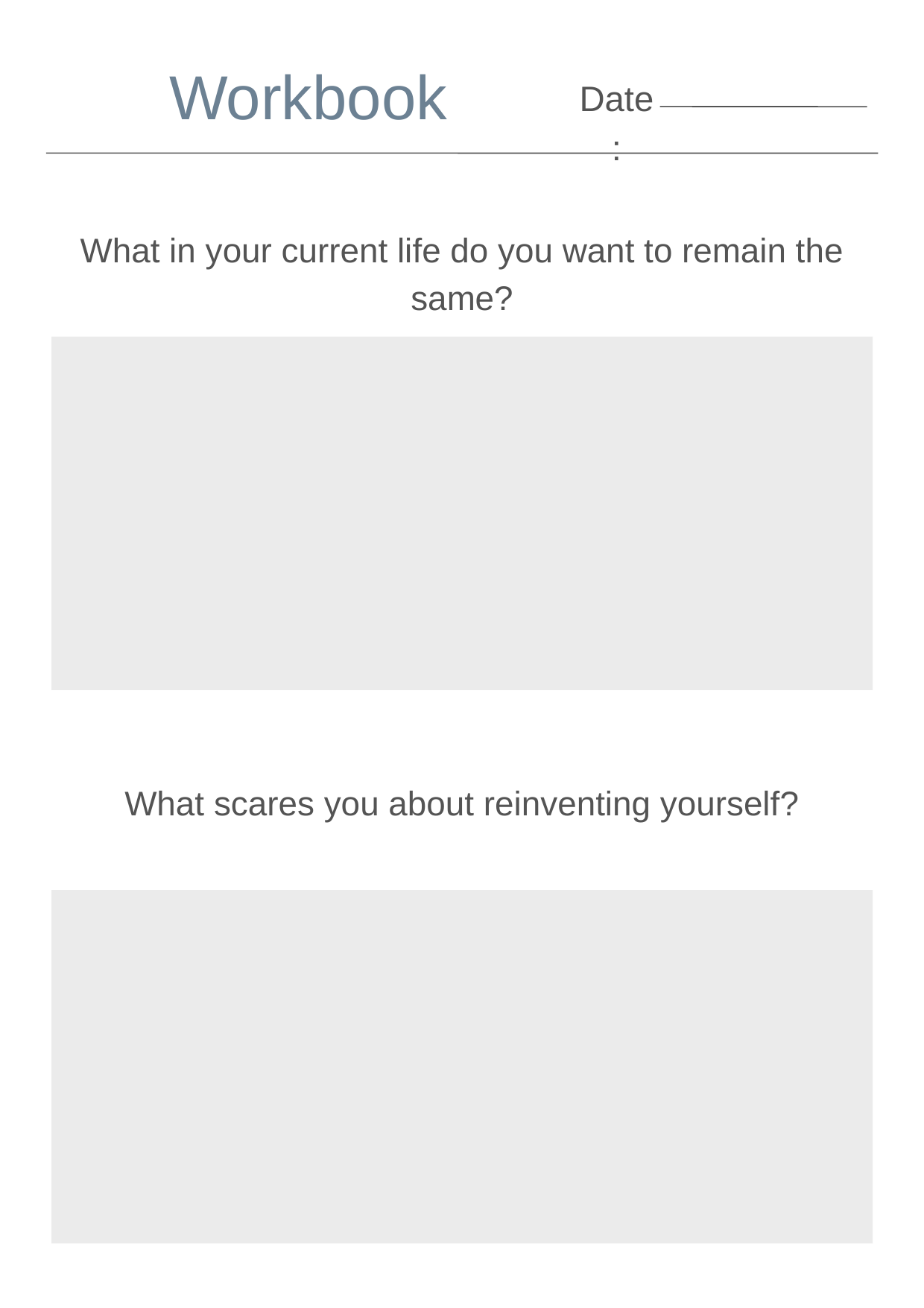

Workbook
Date:

What in your current life do you want to remain the same?

What scares you about reinventing yourself?